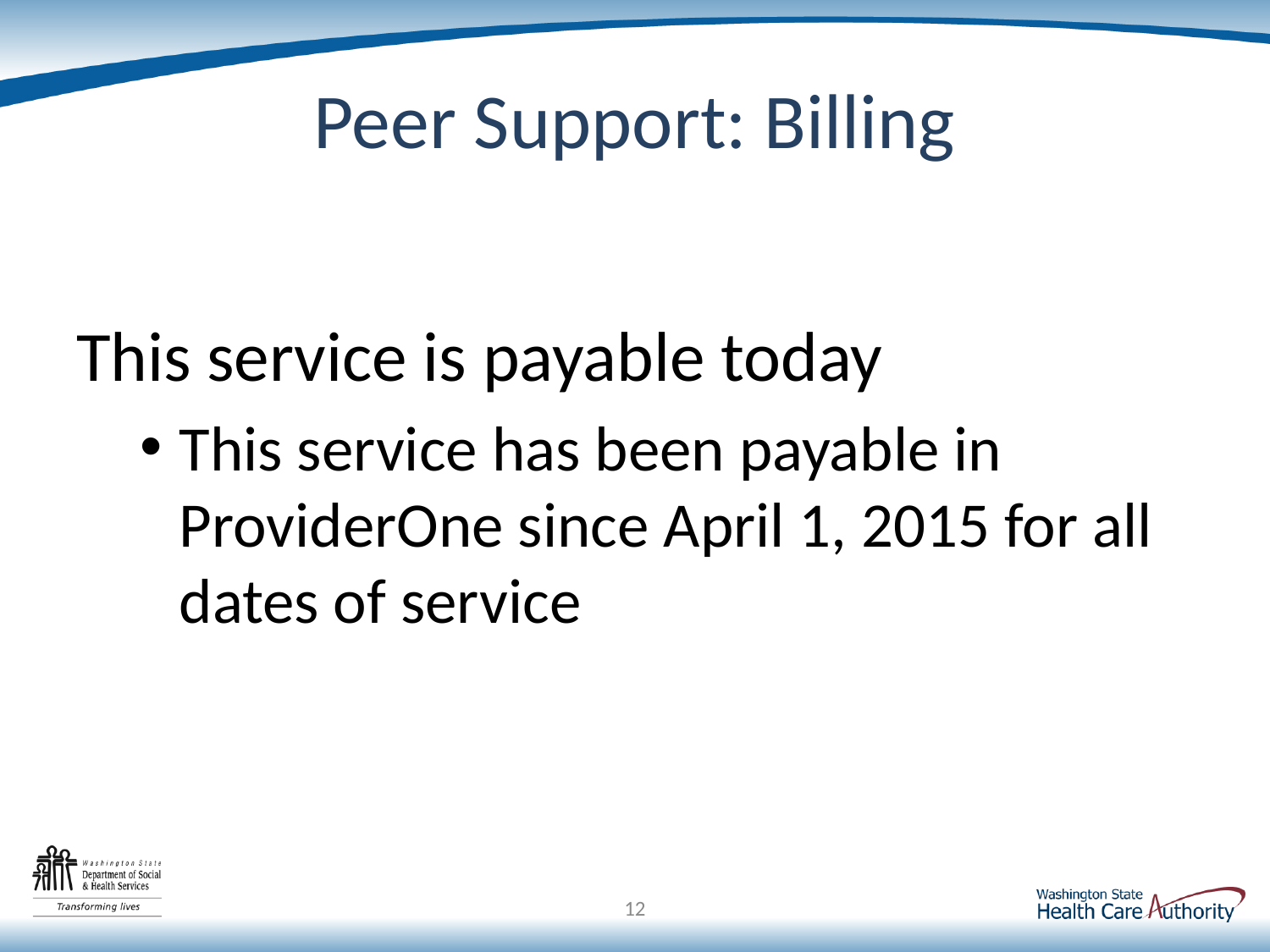

# Peer Support: Billing

This service is payable today
This service has been payable in ProviderOne since April 1, 2015 for all dates of service
12